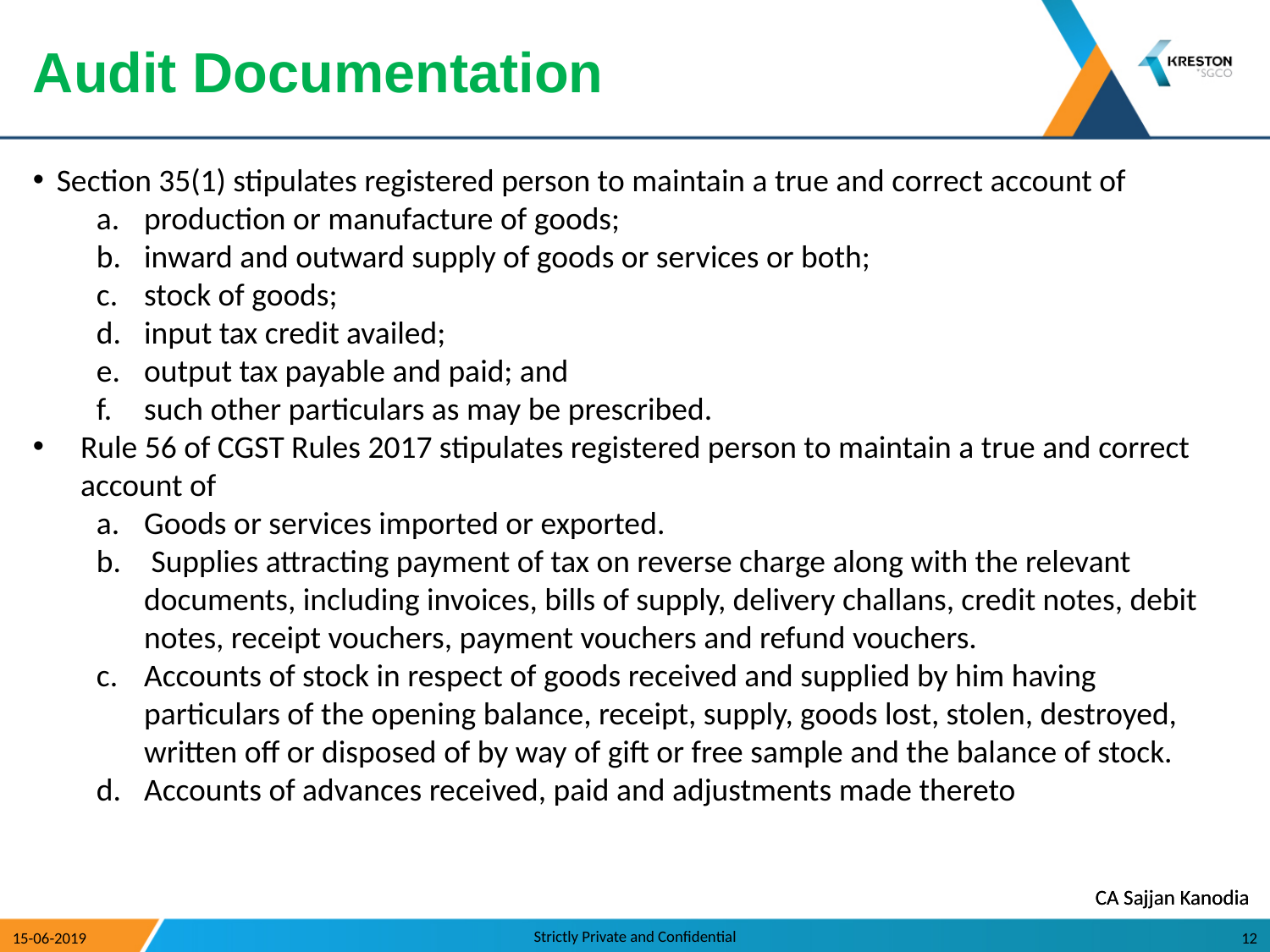

Audit Documentation
Section 35(1) stipulates registered person to maintain a true and correct account of
production or manufacture of goods;
inward and outward supply of goods or services or both;
stock of goods;
input tax credit availed;
output tax payable and paid; and
such other particulars as may be prescribed.
Rule 56 of CGST Rules 2017 stipulates registered person to maintain a true and correct account of
Goods or services imported or exported.
 Supplies attracting payment of tax on reverse charge along with the relevant documents, including invoices, bills of supply, delivery challans, credit notes, debit notes, receipt vouchers, payment vouchers and refund vouchers.
Accounts of stock in respect of goods received and supplied by him having particulars of the opening balance, receipt, supply, goods lost, stolen, destroyed, written off or disposed of by way of gift or free sample and the balance of stock.
Accounts of advances received, paid and adjustments made thereto